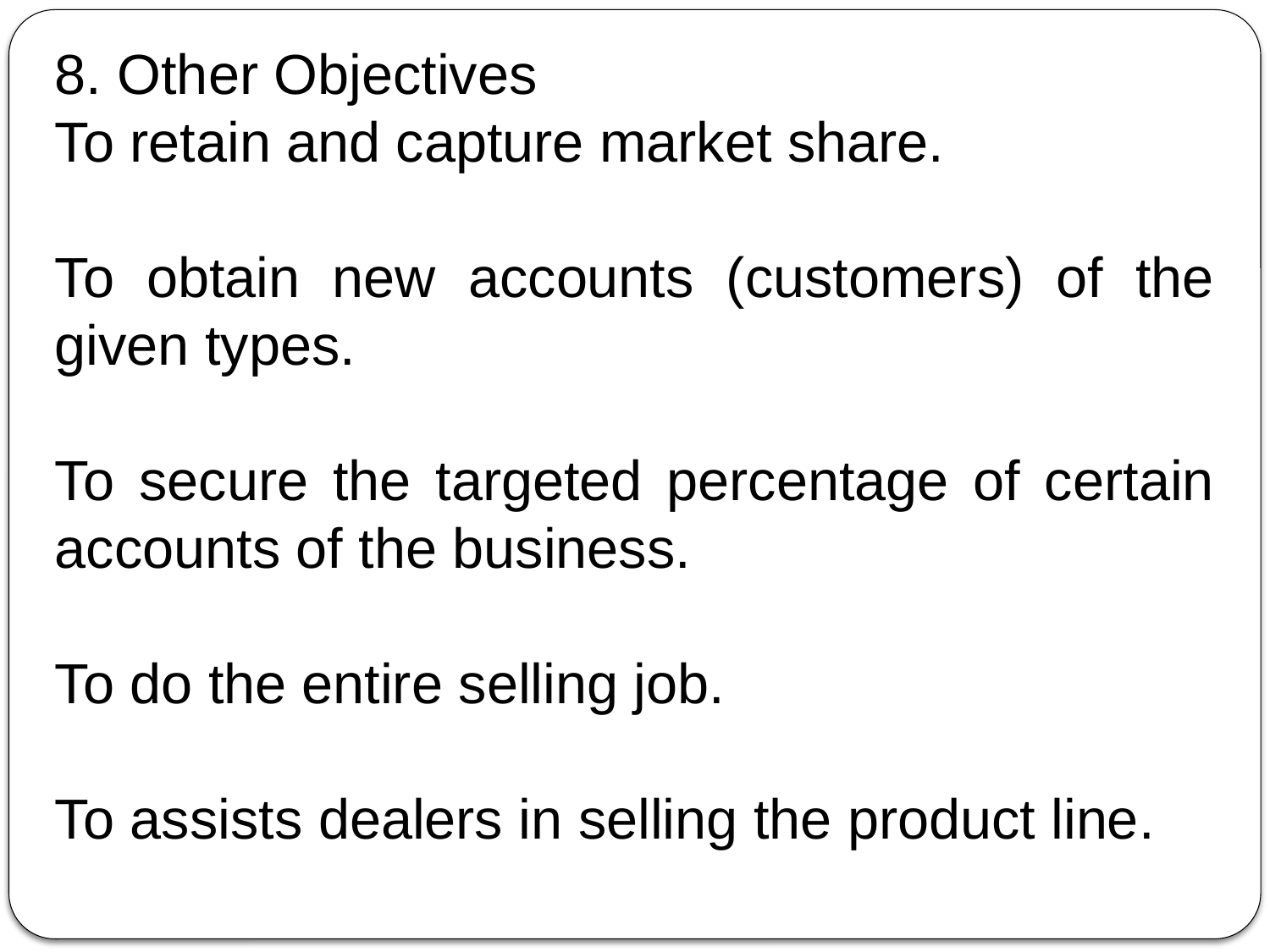

8. Other Objectives
To retain and capture market share.

To obtain new accounts (customers) of the given types.

To secure the targeted percentage of certain accounts of the business.

To do the entire selling job.

To assists dealers in selling the product line.